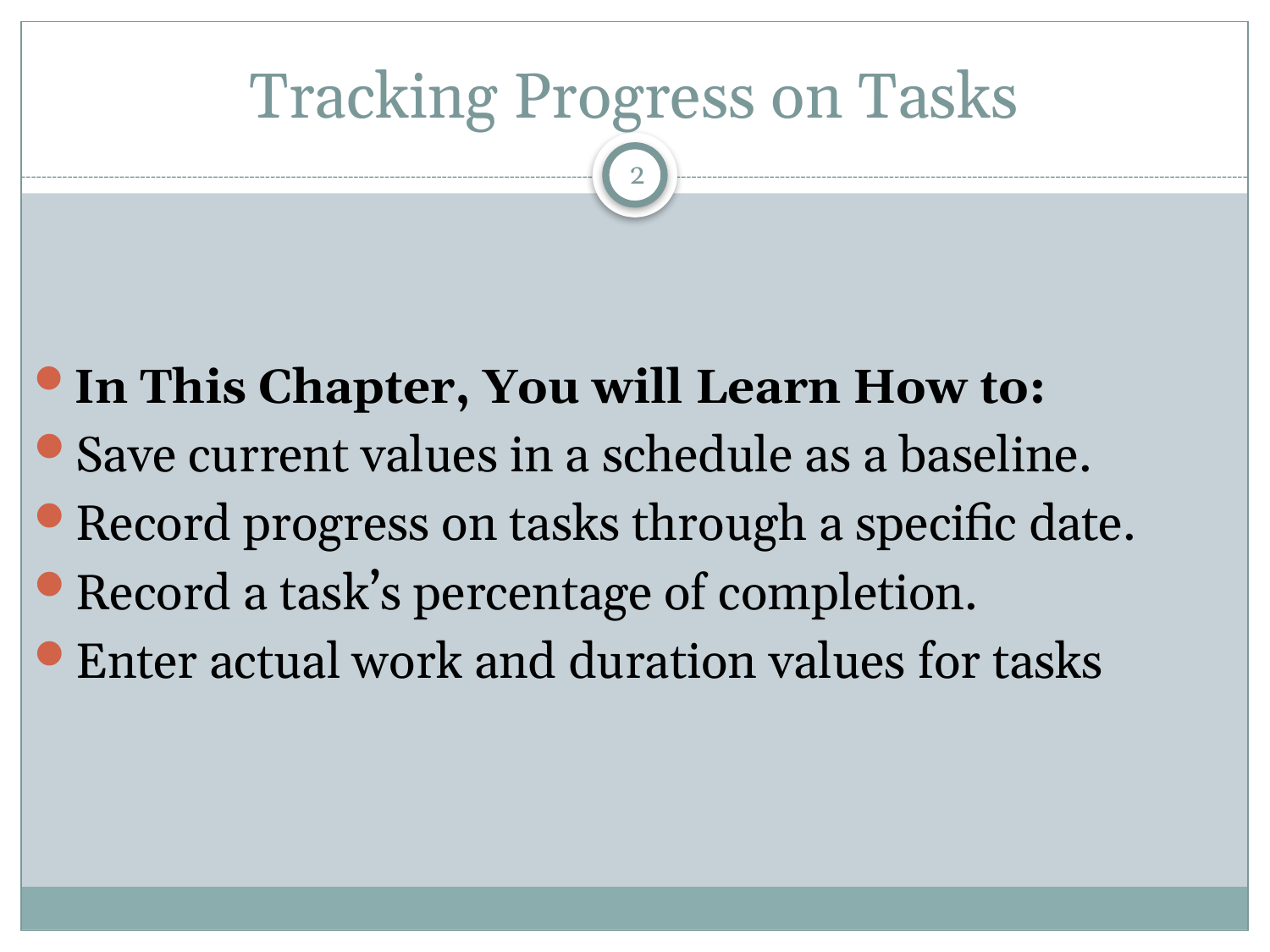

# Tracking Progress on Tasks
2
In This Chapter, You will Learn How to:
Save current values in a schedule as a baseline.
Record progress on tasks through a specific date.
Record a task’s percentage of completion.
Enter actual work and duration values for tasks